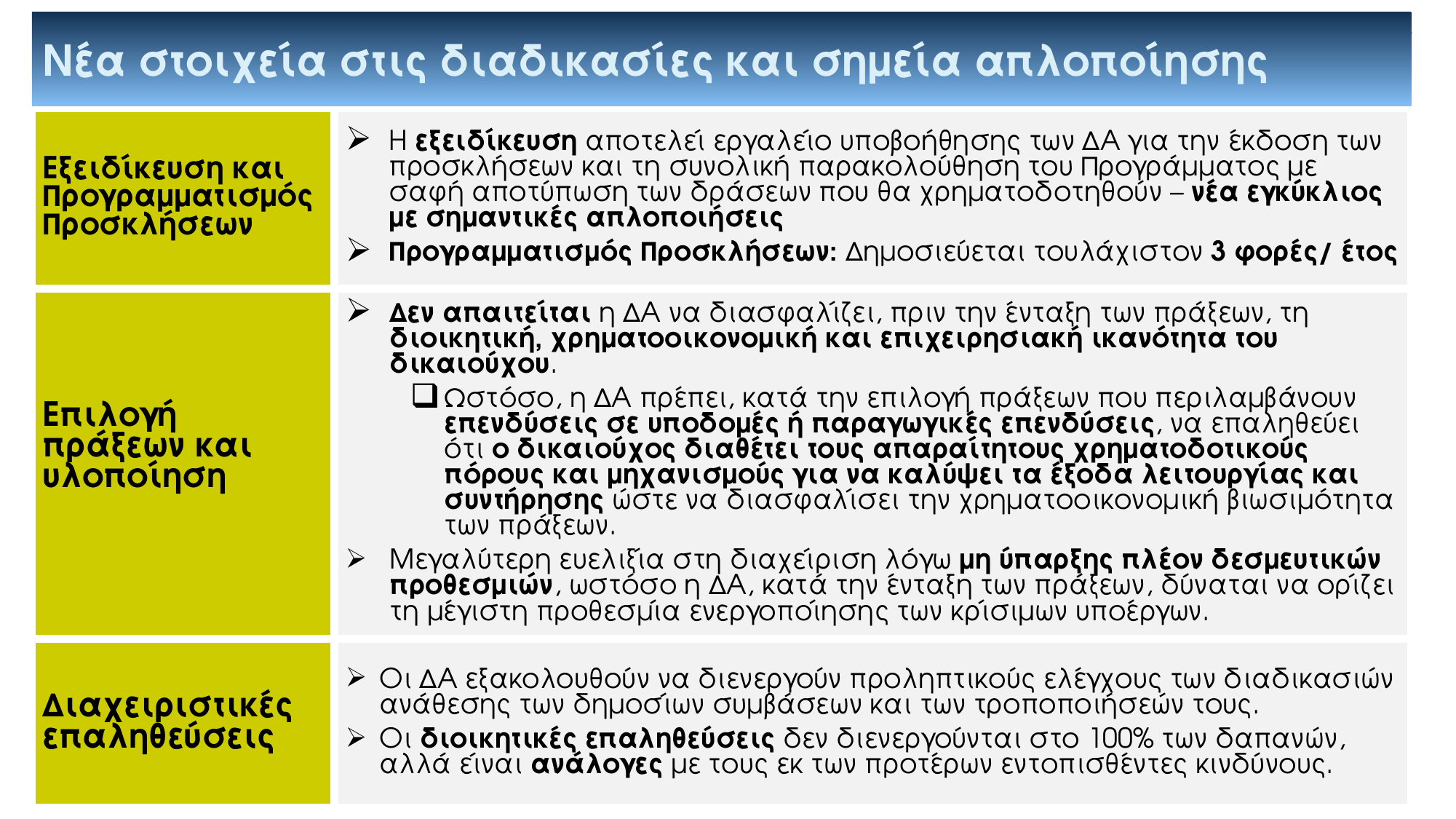

Νέα στοιχεία στις διαδικασίες και σημεία απλοποίησης
| Εξειδίκευση και Προγραμματισμός Προσκλήσεων | Η εξειδίκευση αποτελεί εργαλείο υποβοήθησης των ΔΑ για την έκδοση των προσκλήσεων και τη συνολική παρακολούθηση του Προγράμματος με σαφή αποτύπωση των δράσεων που θα χρηματοδοτηθούν – νέα εγκύκλιος με σημαντικές απλοποιήσεις Προγραμματισμός Προσκλήσεων: Δημοσιεύεται τουλάχιστον 3 φορές/ έτος |
| --- | --- |
| Επιλογή πράξεων και υλοποίηση | Δεν απαιτείται η ΔΑ να διασφαλίζει, πριν την ένταξη των πράξεων, τη διοικητική, χρηματοοικονομική και επιχειρησιακή ικανότητα του δικαιούχου. Ωστόσο, η ΔΑ πρέπει, κατά την επιλογή πράξεων που περιλαμβάνουν επενδύσεις σε υποδομές ή παραγωγικές επενδύσεις, να επαληθεύει ότι ο δικαιούχος διαθέτει τους απαραίτητους χρηματοδοτικούς πόρους και μηχανισμούς για να καλύψει τα έξοδα λειτουργίας και συντήρησης ώστε να διασφαλίσει την χρηματοοικονομική βιωσιμότητα των πράξεων. Μεγαλύτερη ευελιξία στη διαχείριση λόγω μη ύπαρξης πλέον δεσμευτικών προθεσμιών, ωστόσο η ΔΑ, κατά την ένταξη των πράξεων, δύναται να ορίζει τη μέγιστη προθεσμία ενεργοποίησης των κρίσιμων υποέργων. |
| Διαχειριστικές επαληθεύσεις | Οι ΔΑ εξακολουθούν να διενεργούν προληπτικούς ελέγχους των διαδικασιών ανάθεσης των δημοσίων συμβάσεων και των τροποποιήσεών τους. Οι διοικητικές επαληθεύσεις δεν διενεργούνται στο 100% των δαπανών, αλλά είναι ανάλογες με τους εκ των προτέρων εντοπισθέντες κινδύνους. |